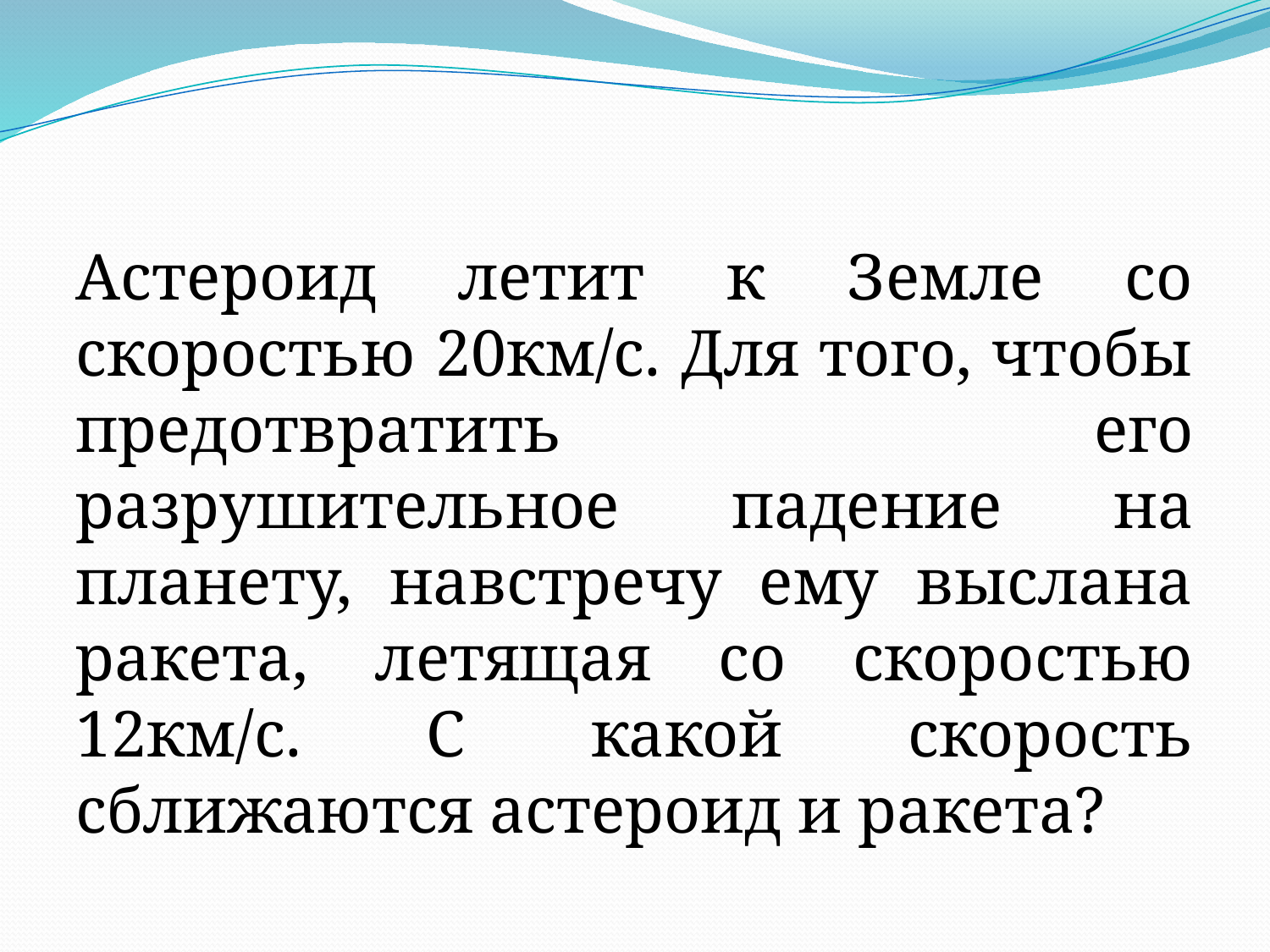

Астероид летит к Земле со скоростью 20км/с. Для того, чтобы предотвратить его разрушительное падение на планету, навстречу ему выслана ракета, летящая со скоростью 12км/с. С какой скорость сближаются астероид и ракета?